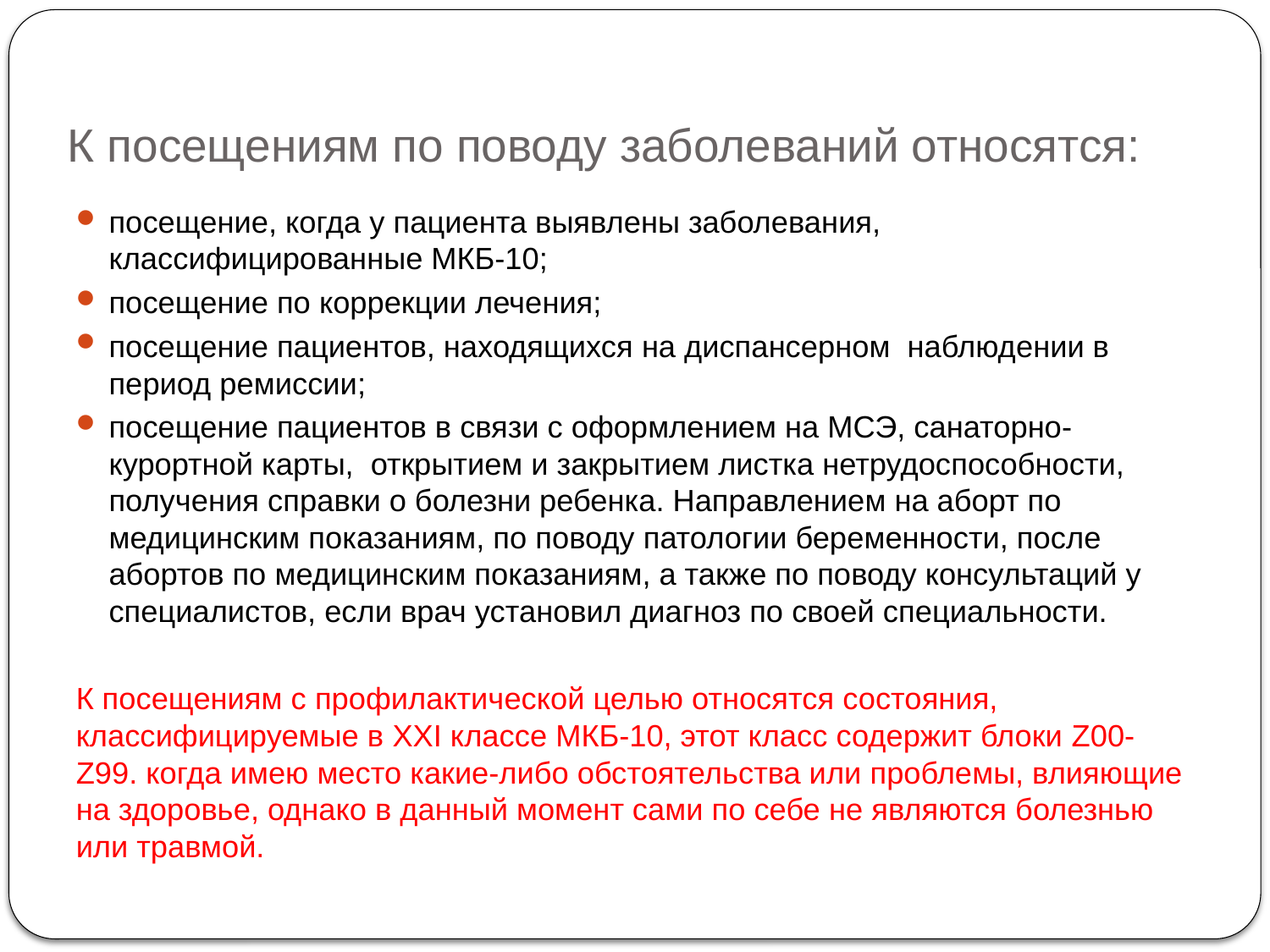

# К посещениям по поводу заболеваний относятся:
посещение, когда у пациента выявлены заболевания, классифицированные МКБ-10;
посещение по коррекции лечения;
посещение пациентов, находящихся на диспансерном  наблюдении в период ремиссии;
посещение пациентов в связи с оформлением на МСЭ, санаторно-курортной карты,  открытием и закрытием листка нетрудоспособности, получения справки о болезни ребенка. Направлением на аборт по медицинским показаниям, по поводу патологии беременности, после абортов по медицинским показаниям, а также по поводу консультаций у специалистов, если врач установил диагноз по своей специальности.

К посещениям с профилактической целью относятся состояния, классифицируемые в XXI классе МКБ-10, этот класс содержит блоки Z00-Z99. когда имею место какие-либо обстоятельства или проблемы, влияющие на здоровье, однако в данный момент сами по себе не являются болезнью или травмой.